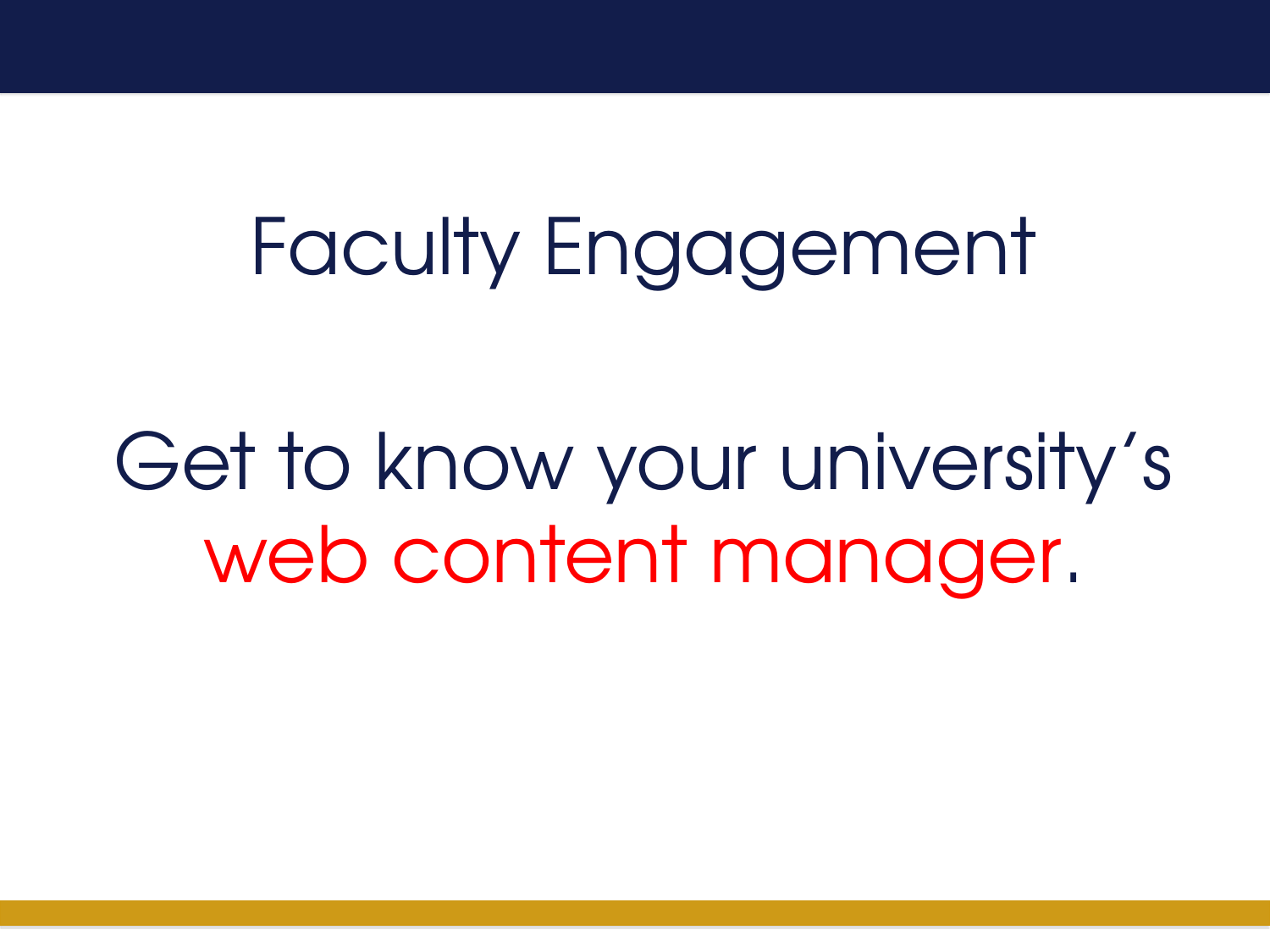

# Faculty Engagement
Get to know your university’s web content manager.